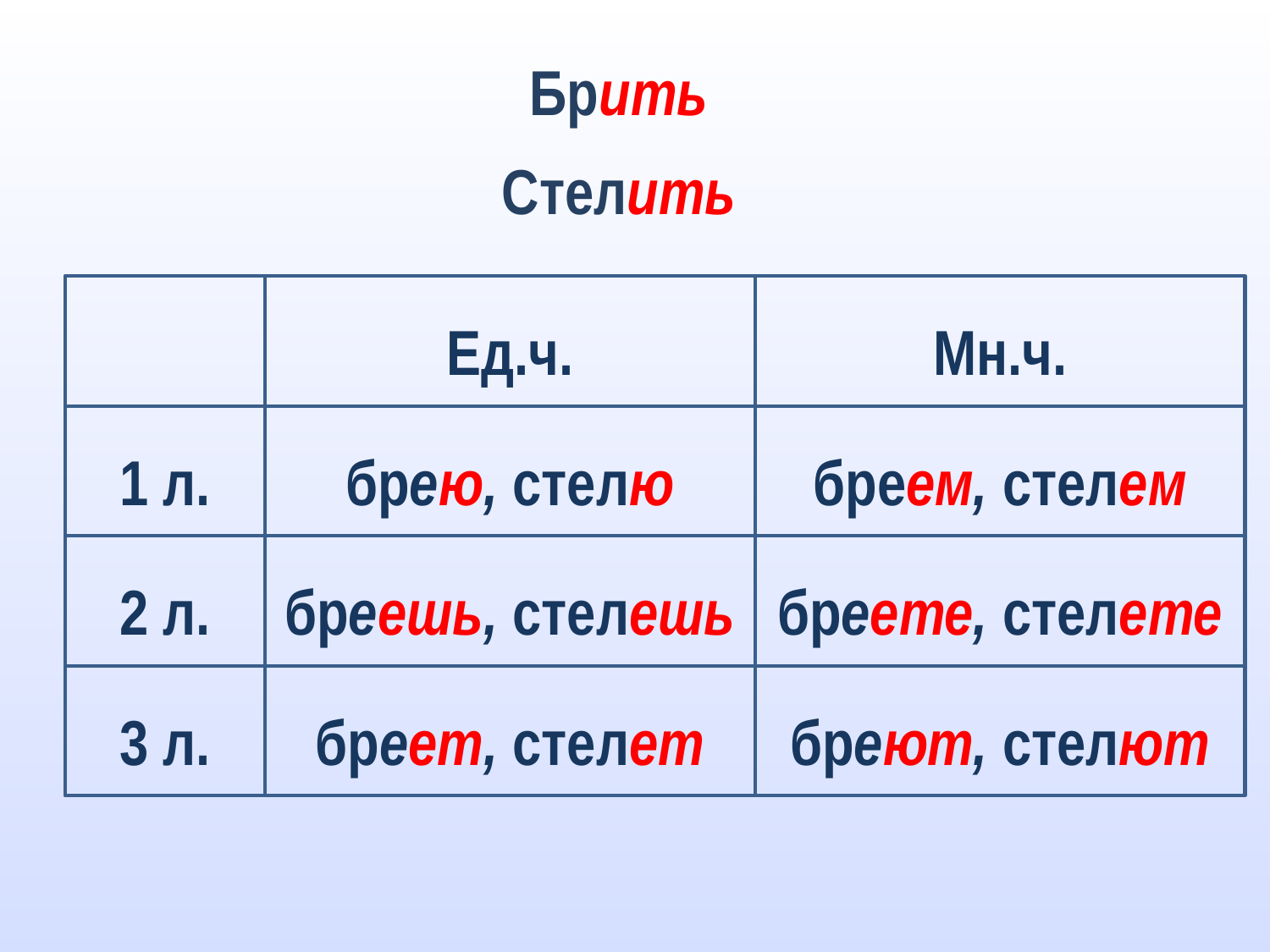

Брить
Стелить

Ед.ч.
Мн.ч.

1 л.
брею, стелю
бреем, стелем

2 л.
бреешь, стелешь
бреете, стелете

3 л.
бреет, стелет
бреют, стелют